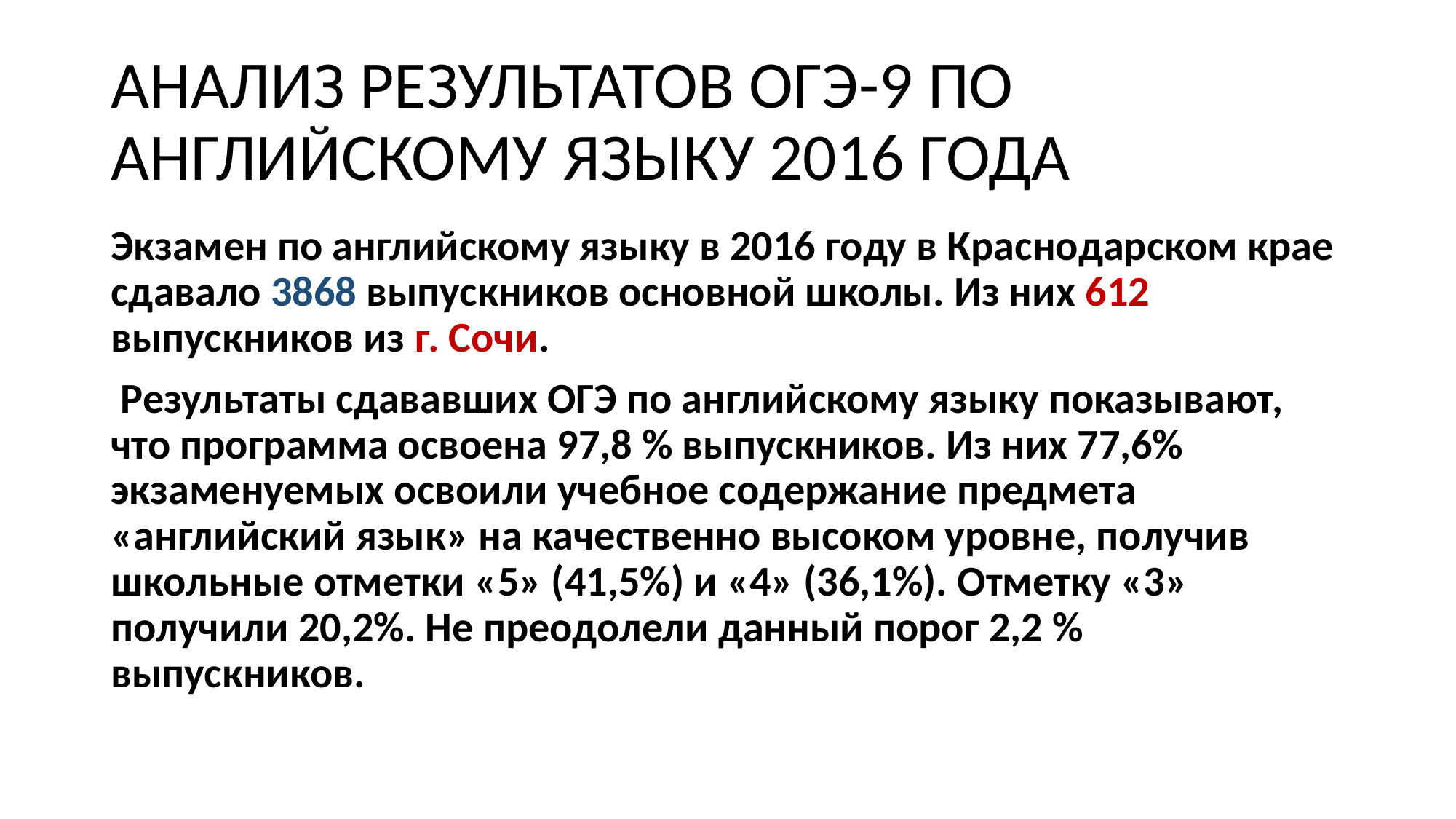

# АНАЛИЗ РЕЗУЛЬТАТОВ ОГЭ-9 ПО АНГЛИЙСКОМУ ЯЗЫКУ 2016 ГОДА
Экзамен по английскому языку в 2016 году в Краснодарском крае сдавало 3868 выпускников основной школы. Из них 612 выпускников из г. Сочи.
 Результаты сдававших ОГЭ по английскому языку показывают, что программа освоена 97,8 % выпускников. Из них 77,6% экзаменуемых освоили учебное содержание предмета «английский язык» на качественно высоком уровне, получив школьные отметки «5» (41,5%) и «4» (36,1%). Отметку «3» получили 20,2%. Не преодолели данный порог 2,2 % выпускников.